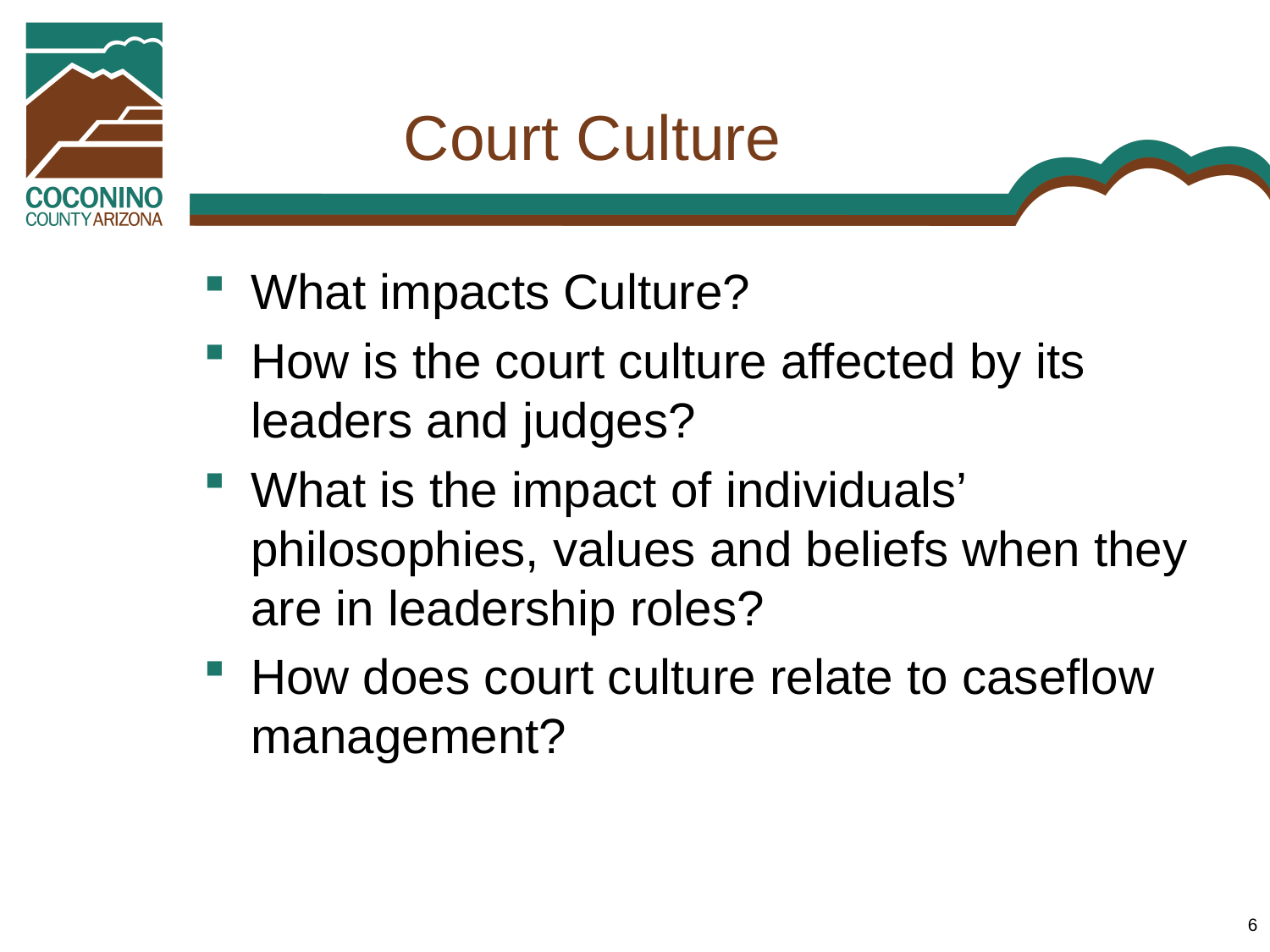

# Court Culture
What impacts Culture?
How is the court culture affected by its leaders and judges?
What is the impact of individuals’ philosophies, values and beliefs when they are in leadership roles?
How does court culture relate to caseflow management?